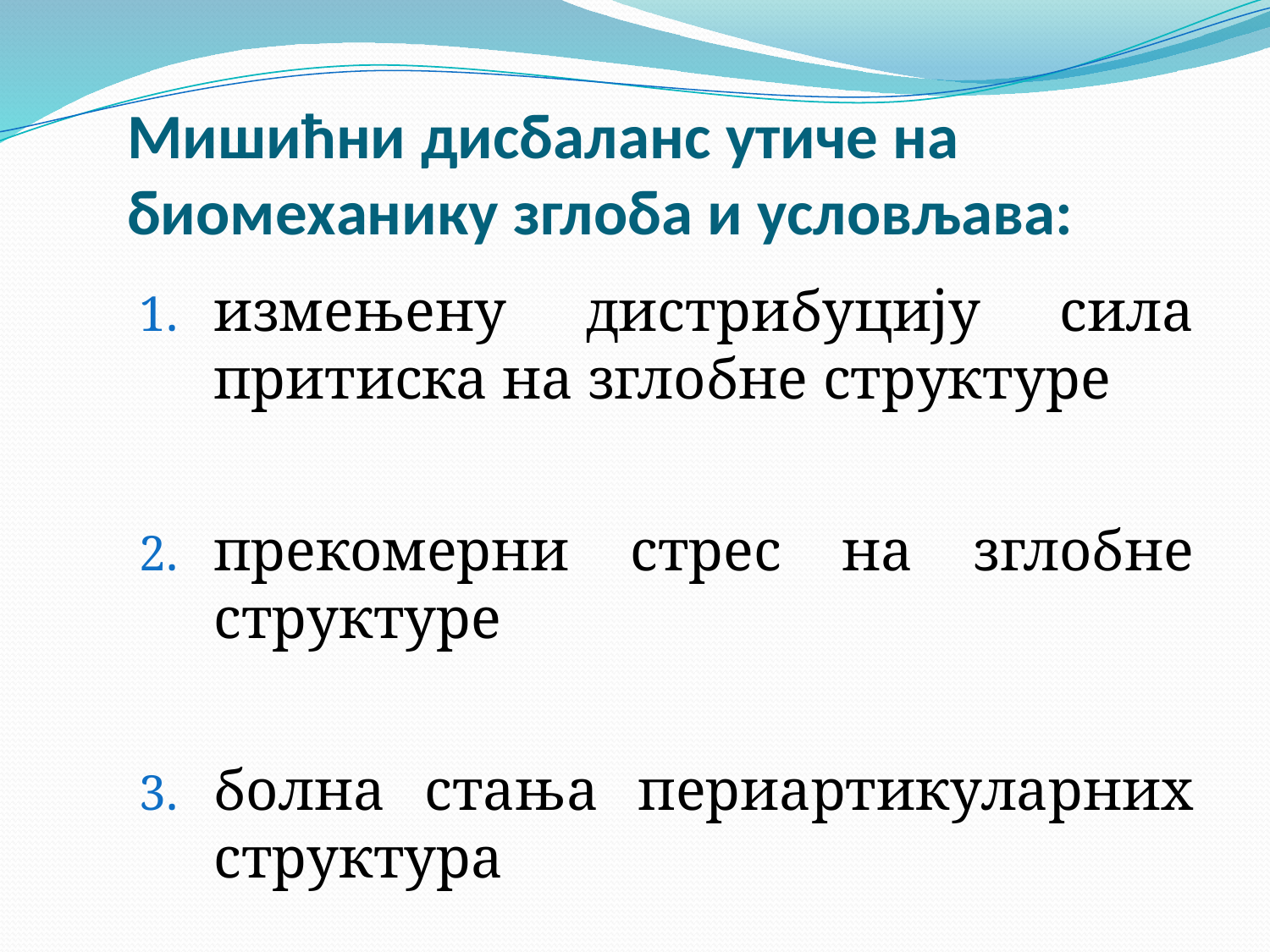

# Мишићни дисбаланс утиче на биомеханику зглоба и условљава:
измењену дистрибуцију сила притиска на зглобне структуре

прекомерни стрес на зглобне структуре

болна стања периартикуларних структура